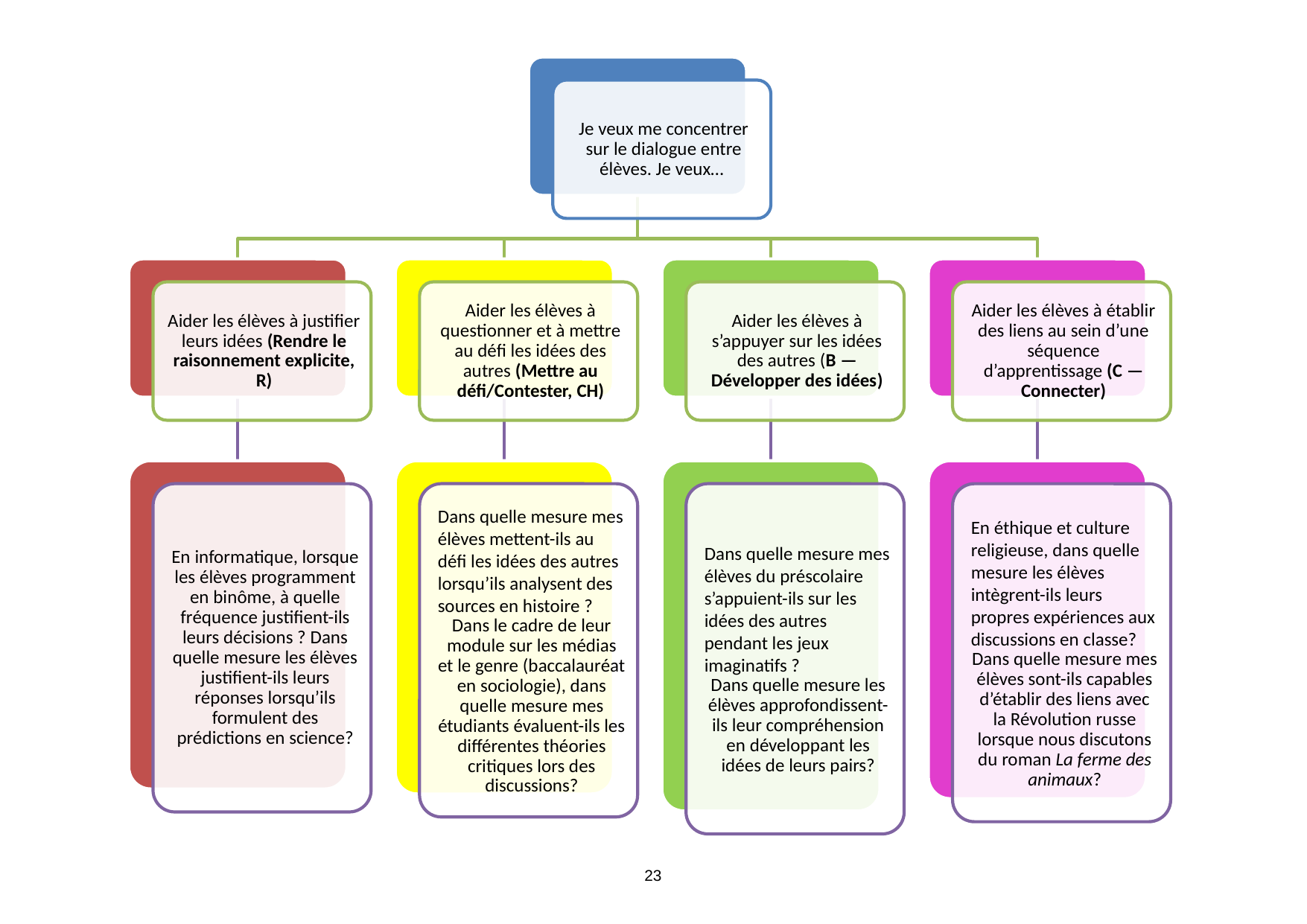

Je veux me concentrer sur le dialogue entre élèves. Je veux…
Aider les élèves à justifier leurs idées (Rendre le raisonnement explicite, R)
En informatique, lorsque les élèves programment en binôme, à quelle fréquence justifient-ils leurs décisions ? Dans quelle mesure les élèves justifient-ils leurs réponses lorsqu’ils formulent des prédictions en science?
Aider les élèves à questionner et à mettre au défi les idées des autres (Mettre au défi/Contester, CH)
Dans quelle mesure mes élèves mettent-ils au défi les idées des autres lorsqu’ils analysent des sources en histoire ?
Dans le cadre de leur module sur les médias et le genre (baccalauréat en sociologie), dans quelle mesure mes étudiants évaluent-ils les différentes théories critiques lors des discussions?
Aider les élèves à s’appuyer sur les idées des autres (B — Développer des idées)
Dans quelle mesure mes élèves du préscolaire s’appuient-ils sur les idées des autres pendant les jeux imaginatifs ?
Dans quelle mesure les élèves approfondissent-ils leur compréhension en développant les idées de leurs pairs?
Aider les élèves à établir des liens au sein d’une séquence d’apprentissage (C — Connecter)
En éthique et culture religieuse, dans quelle mesure les élèves intègrent-ils leurs propres expériences aux discussions en classe?
Dans quelle mesure mes élèves sont-ils capables d’établir des liens avec la Révolution russe lorsque nous discutons du roman La ferme des animaux?
23